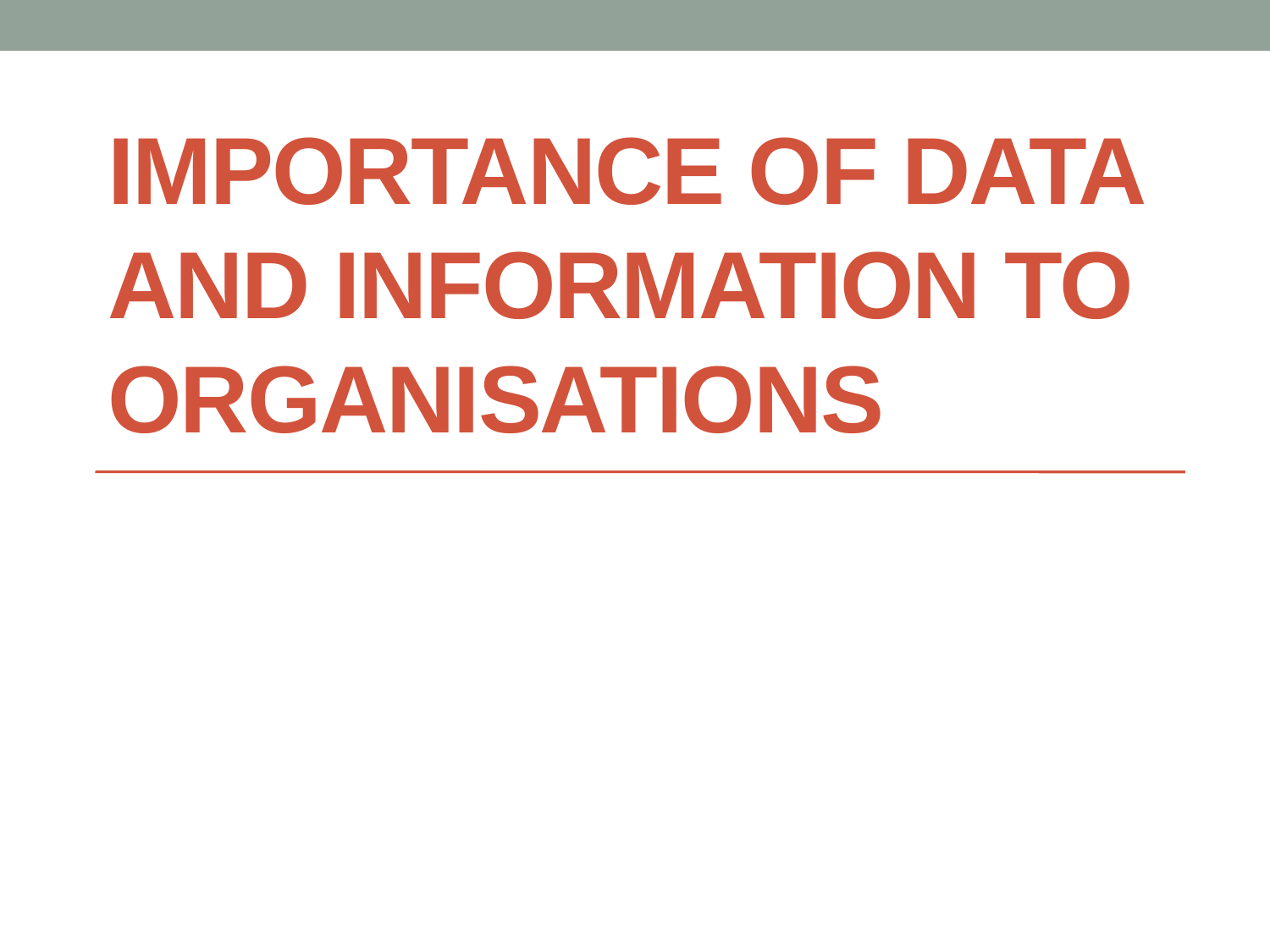

# Importance of data and information to organisations